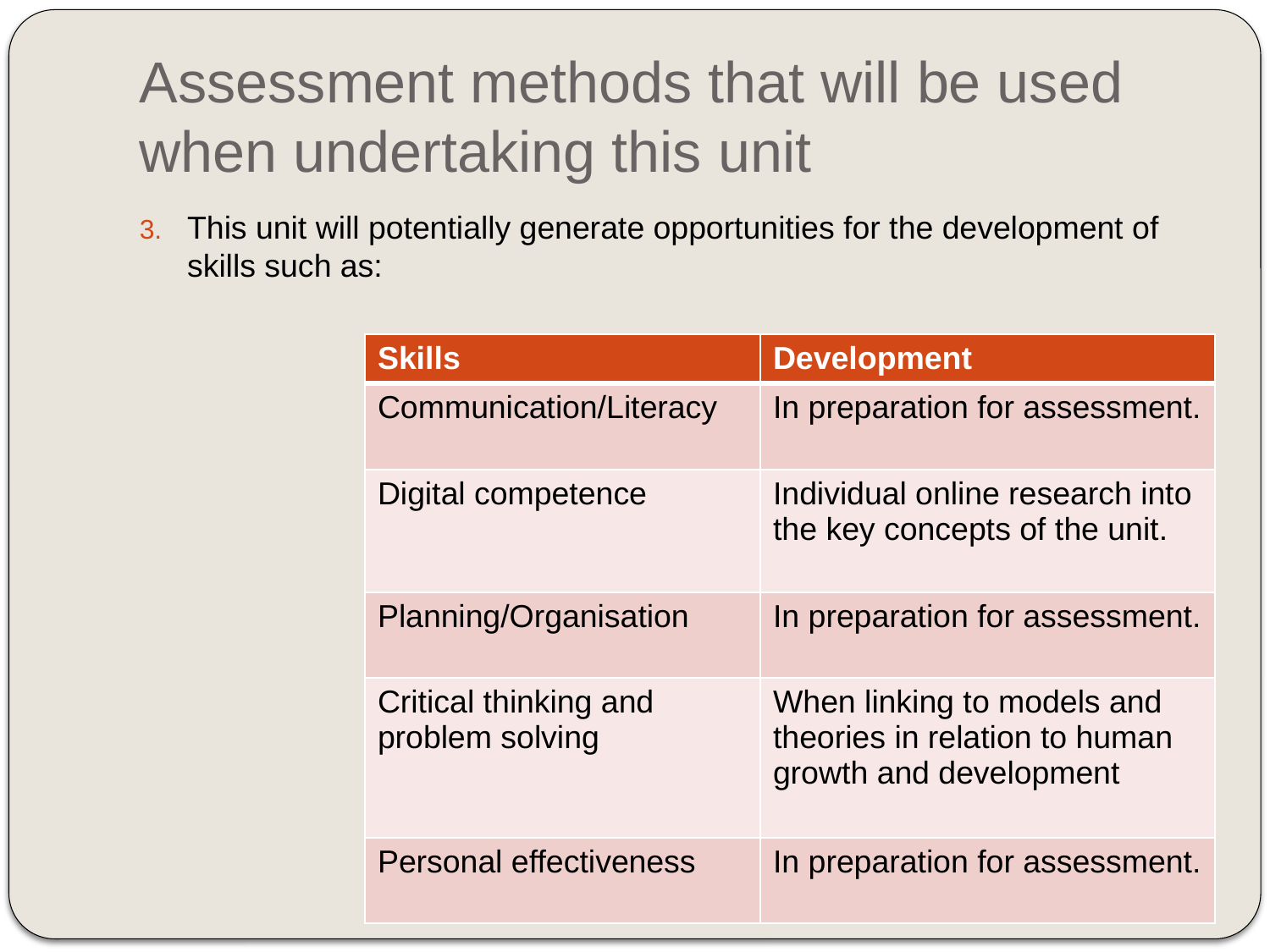

# Assessment methods that will be used when undertaking this unit
This unit will potentially generate opportunities for the development of skills such as:

| Skills | Development |
| --- | --- |
| Communication/Literacy | In preparation for assessment. |
| Digital competence | Individual online research into the key concepts of the unit. |
| Planning/Organisation | In preparation for assessment. |
| Critical thinking and problem solving | When linking to models and theories in relation to human growth and development |
| Personal effectiveness | In preparation for assessment. |